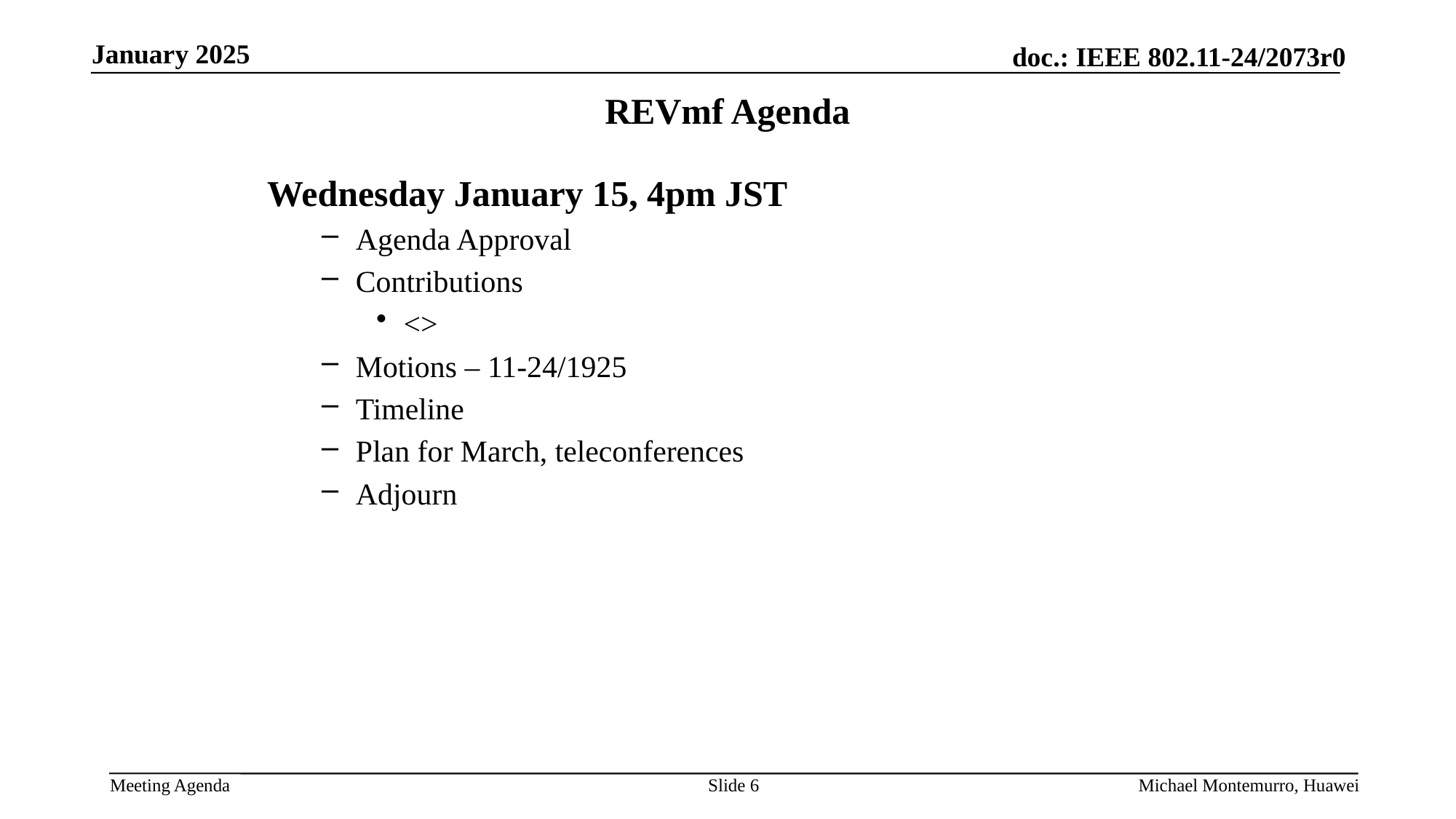

# REVmf Agenda
Wednesday January 15, 4pm JST
Agenda Approval
Contributions
<>
Motions – 11-24/1925
Timeline
Plan for March, teleconferences
Adjourn

Slide 6
Michael Montemurro, Huawei